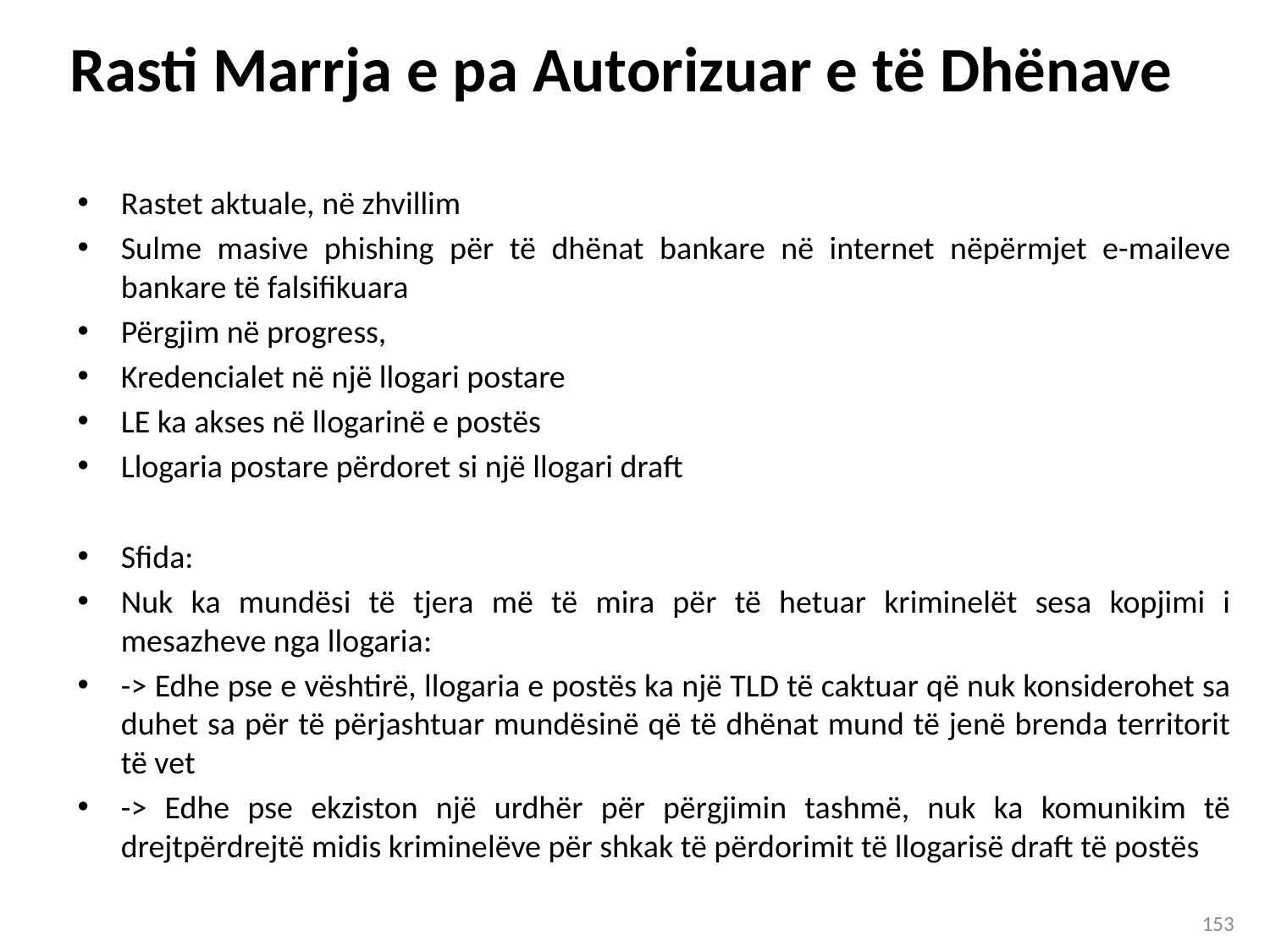

Rasti Marrja e pa Autorizuar e të Dhënave
Rastet aktuale, në zhvillim
Sulme masive phishing për të dhënat bankare në internet nëpërmjet e-maileve bankare të falsifikuara
Përgjim në progress,
Kredencialet në një llogari postare
LE ka akses në llogarinë e postës
Llogaria postare përdoret si një llogari draft

Sfida:
Nuk ka mundësi të tjera më të mira për të hetuar kriminelët sesa kopjimi i mesazheve nga llogaria:
-> Edhe pse e vështirë, llogaria e postës ka një TLD të caktuar që nuk konsiderohet sa duhet sa për të përjashtuar mundësinë që të dhënat mund të jenë brenda territorit të vet
-> Edhe pse ekziston një urdhër për përgjimin tashmë, nuk ka komunikim të drejtpërdrejtë midis kriminelëve për shkak të përdorimit të llogarisë draft të postës
153